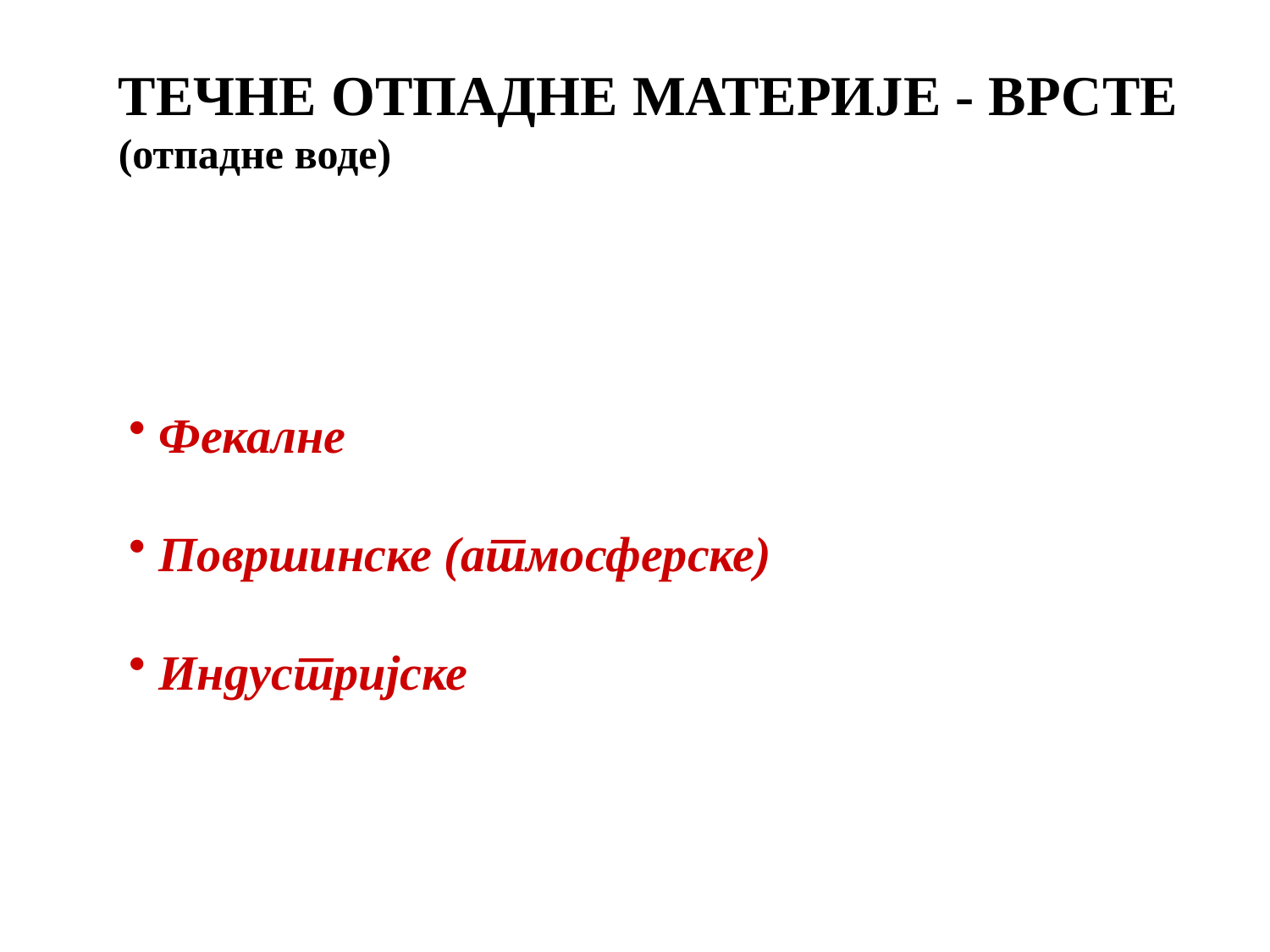

ТЕЧНЕ ОТПАДНЕ МАТЕРИЈЕ - ВРСТЕ
(отпадне воде)
Фекалне

Површинске (атмосферске)

Индустријске